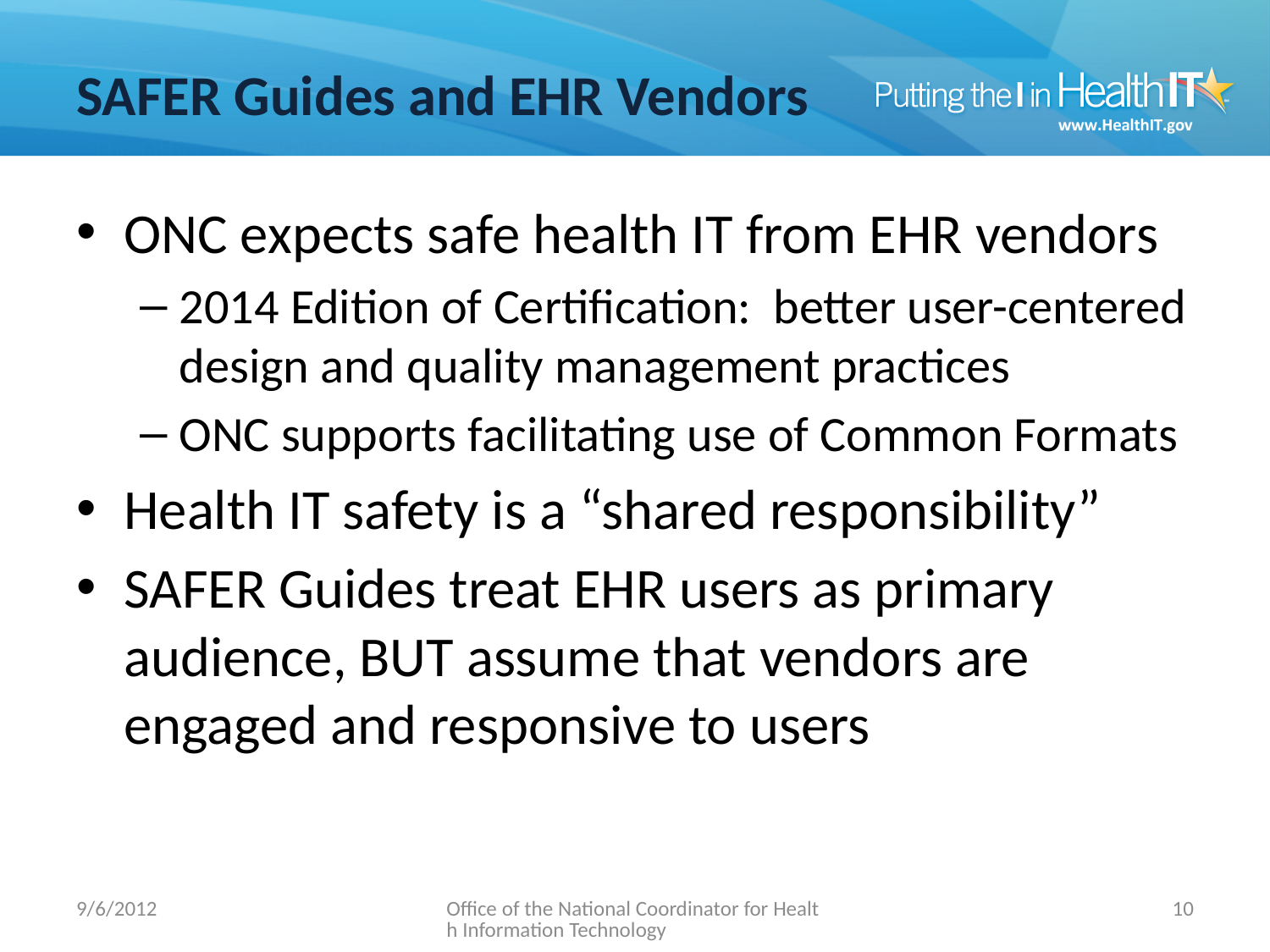

# SAFER Guides and EHR Vendors
ONC expects safe health IT from EHR vendors
2014 Edition of Certification:  better user-centered design and quality management practices
ONC supports facilitating use of Common Formats
Health IT safety is a “shared responsibility”
SAFER Guides treat EHR users as primary audience, BUT assume that vendors are engaged and responsive to users

9/6/2012
Office of the National Coordinator for Health Information Technology
10